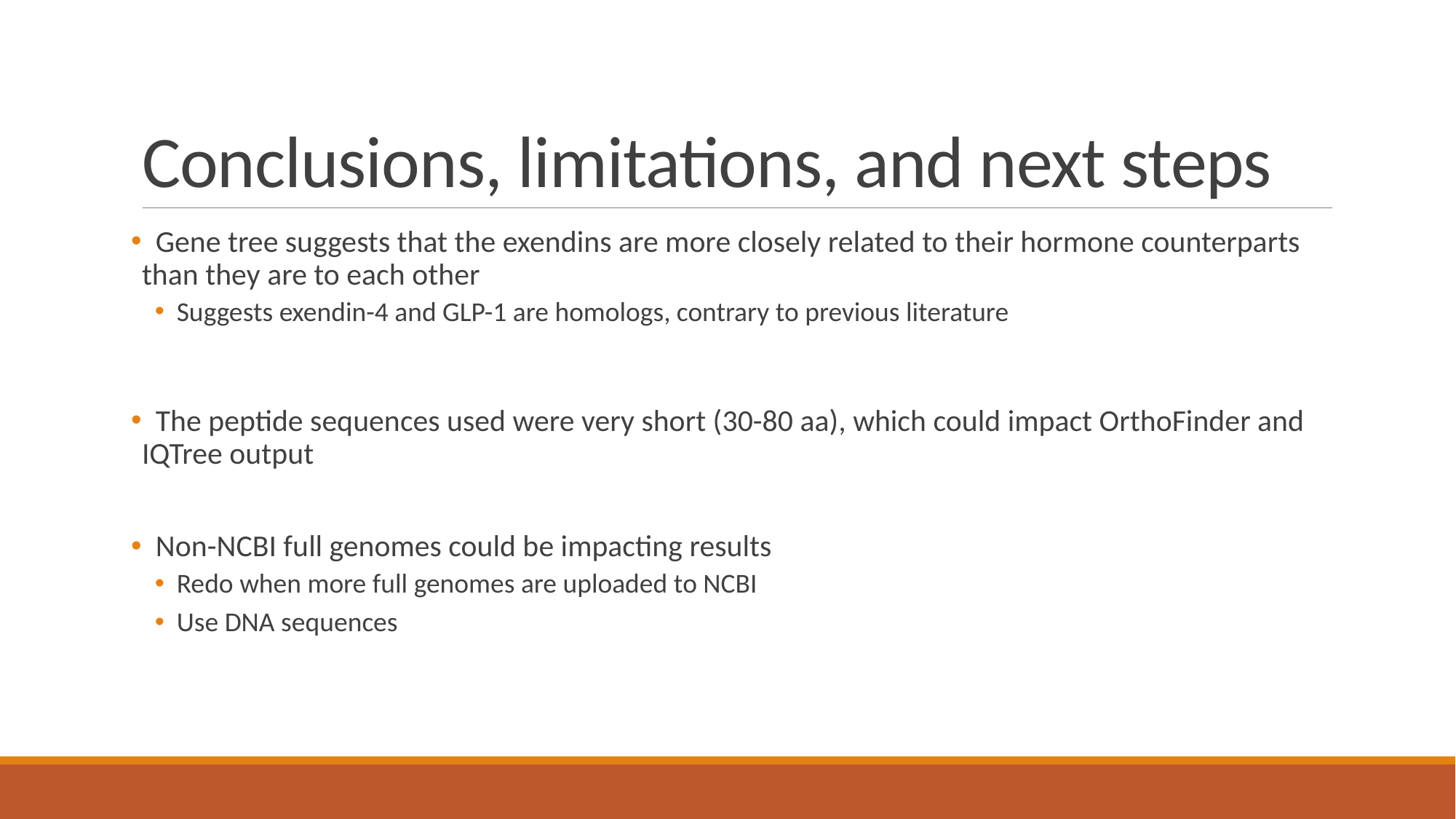

# Conclusions, limitations, and next steps
  Gene tree suggests that the exendins are more closely related to their hormone counterparts than they are to each other
Suggests exendin-4 and GLP-1 are homologs, contrary to previous literature

  The peptide sequences used were very short (30-80 aa), which could impact OrthoFinder and IQTree output

  Non-NCBI full genomes could be impacting results
Redo when more full genomes are uploaded to NCBI
Use DNA sequences